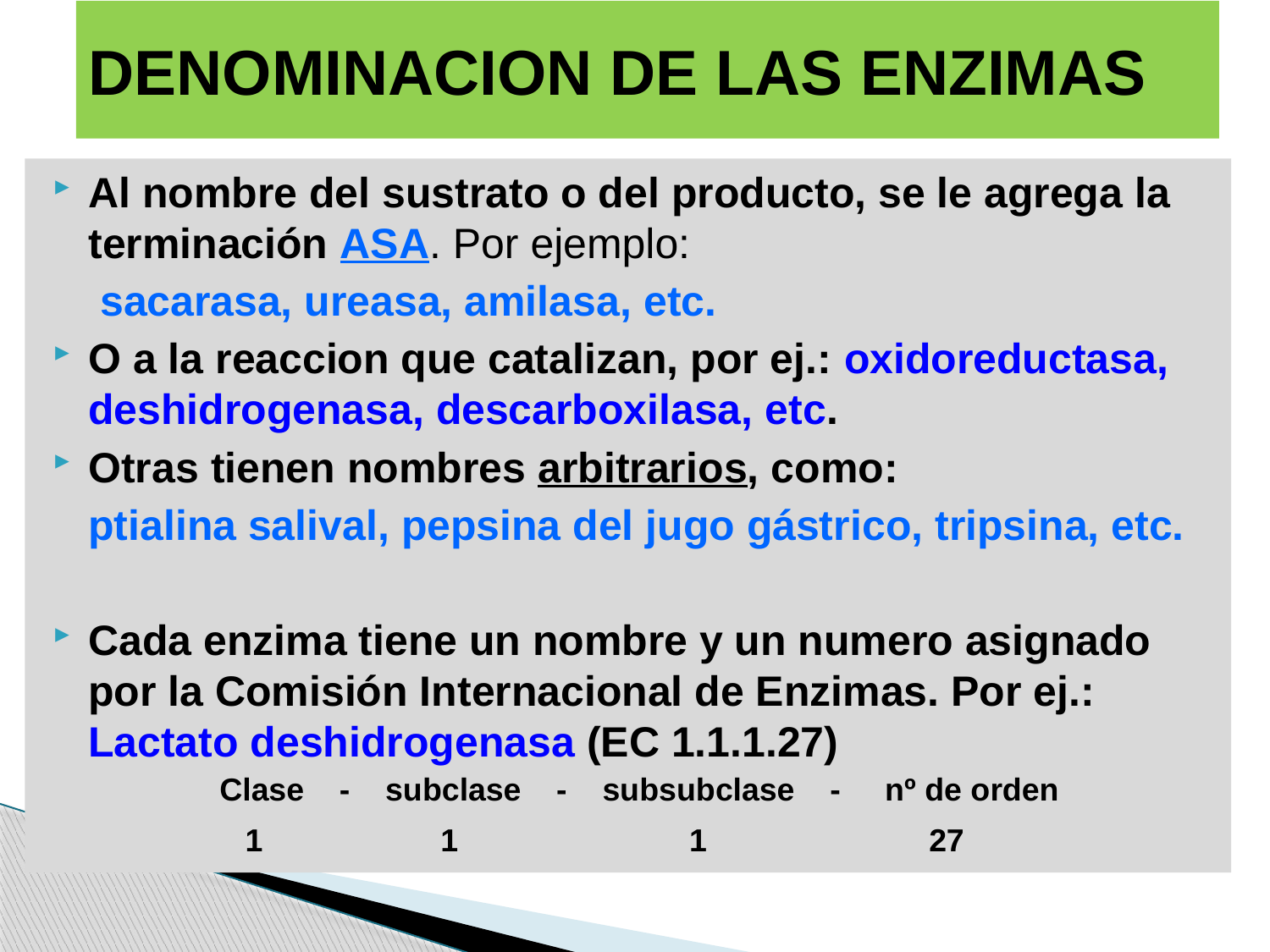

# DENOMINACION DE LAS ENZIMAS
Al nombre del sustrato o del producto, se le agrega la terminación ASA. Por ejemplo:
    sacarasa, ureasa, amilasa, etc.
O a la reaccion que catalizan, por ej.: oxidoreductasa, deshidrogenasa, descarboxilasa, etc.
Otras tienen nombres arbitrarios, como:
   ptialina salival, pepsina del jugo gástrico, tripsina, etc.

Cada enzima tiene un nombre y un numero asignado por la Comisión Internacional de Enzimas. Por ej.: Lactato deshidrogenasa (EC 1.1.1.27)
Clase    -    subclase    -    subsubclase    -     nº de orden
                    1                    1                          1                         27